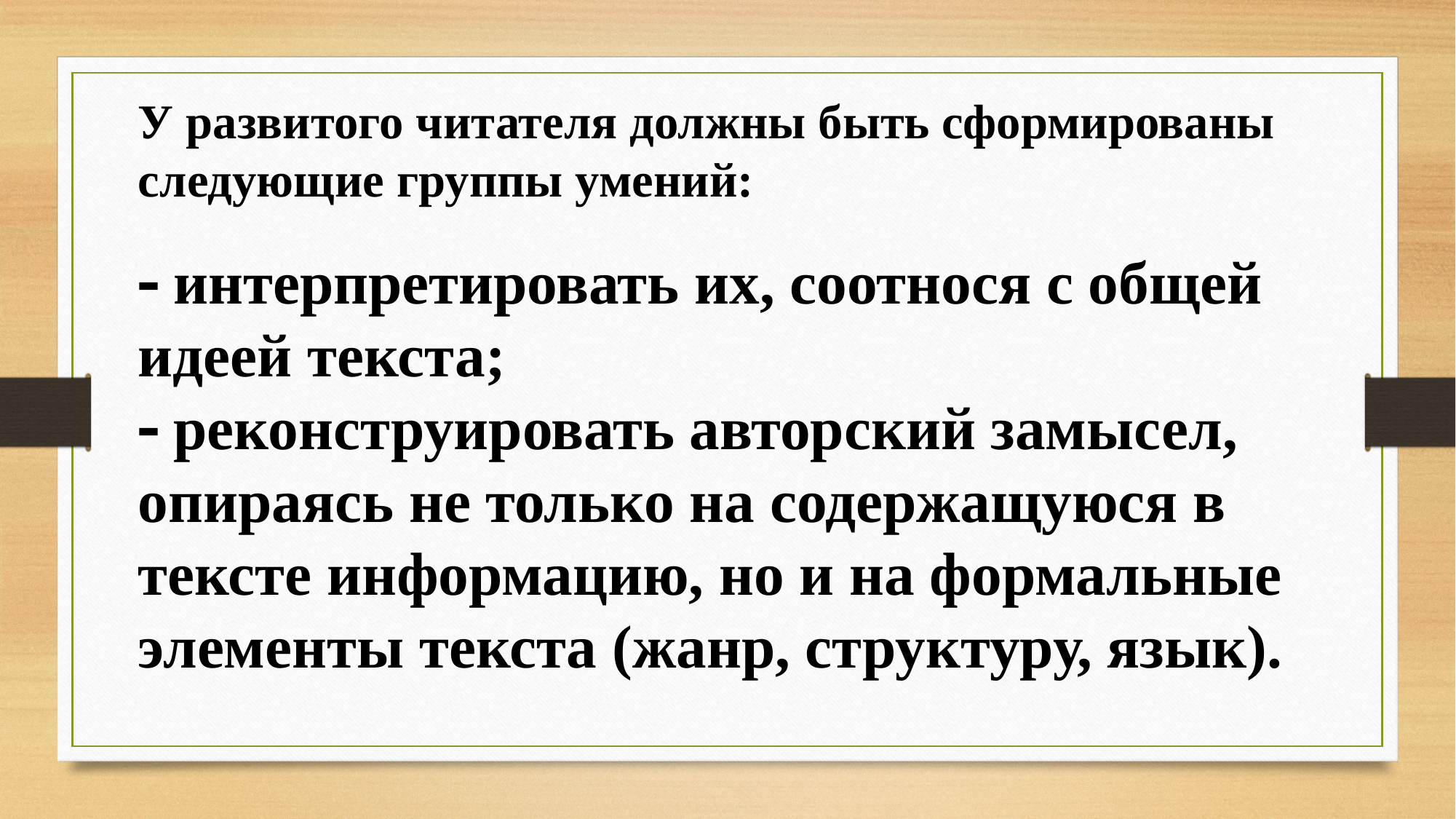

У развитого читателя должны быть сформированы следующие группы умений:

− интерпретировать их, соотнося с общей идеей текста;
− реконструировать авторский замысел, опираясь не только на содержащуюся в тексте информацию, но и на формальные элементы текста (жанр, структуру, язык).